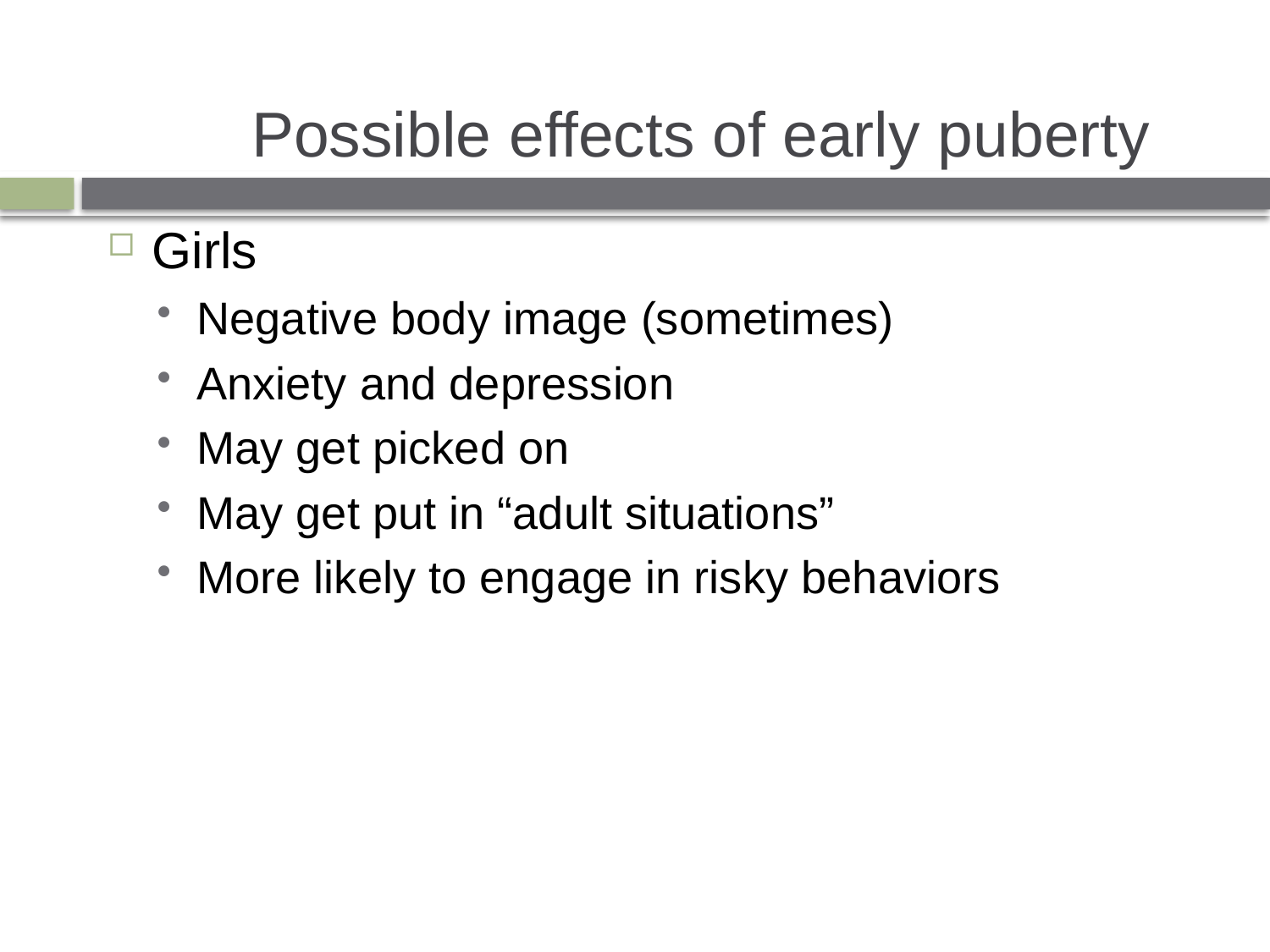

# Possible effects of early puberty
Girls
Negative body image (sometimes)
Anxiety and depression
May get picked on
May get put in “adult situations”
More likely to engage in risky behaviors